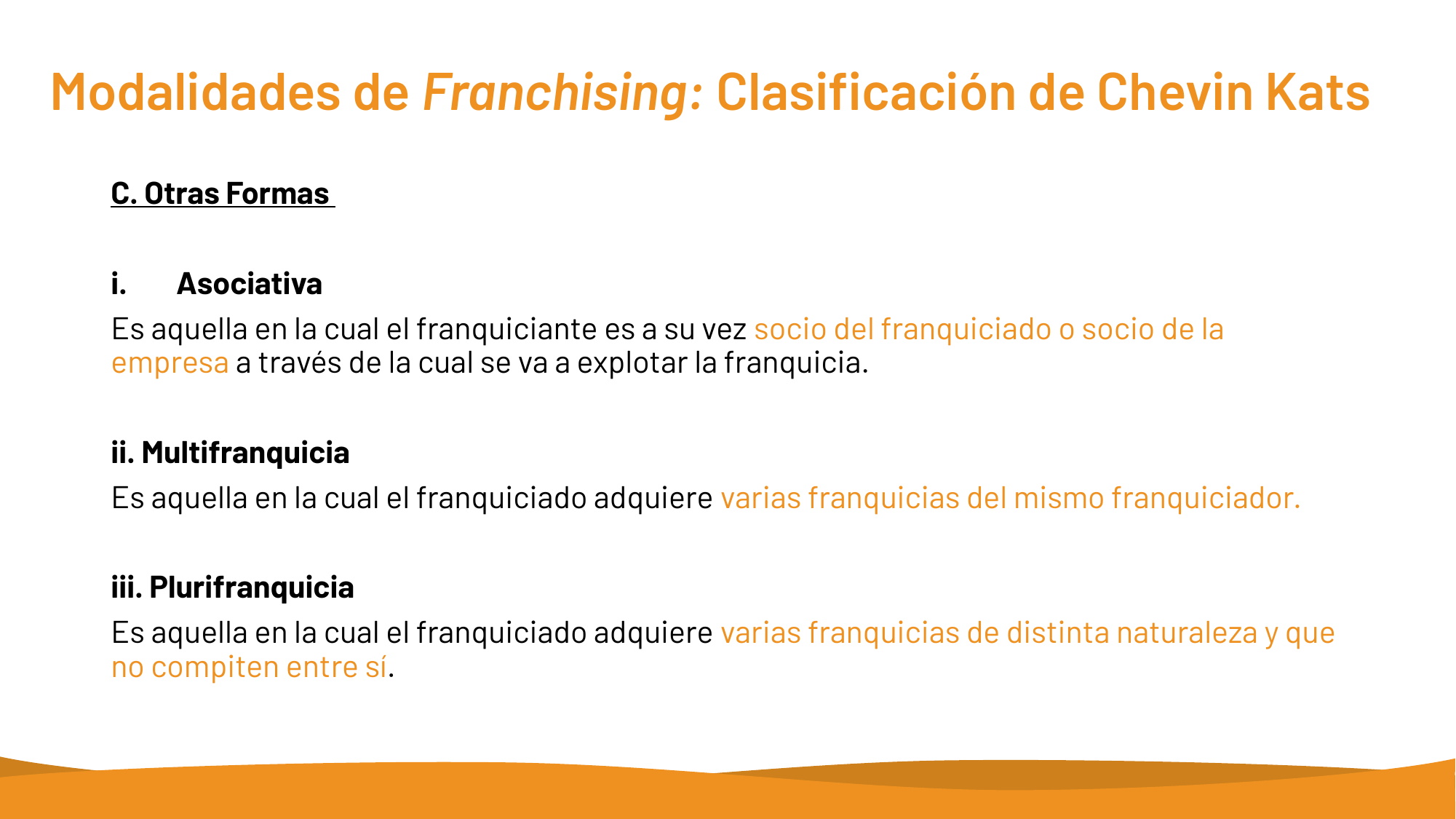

Modalidades de Franchising: Clasificación de Chevin Kats
C. Otras Formas

Asociativa
Es aquella en la cual el franquiciante es a su vez socio del franquiciado o socio de la empresa a través de la cual se va a explotar la franquicia.

ii. Multifranquicia
Es aquella en la cual el franquiciado adquiere varias franquicias del mismo franquiciador.

iii. Plurifranquicia
Es aquella en la cual el franquiciado adquiere varias franquicias de distinta naturaleza y que no compiten entre sí.